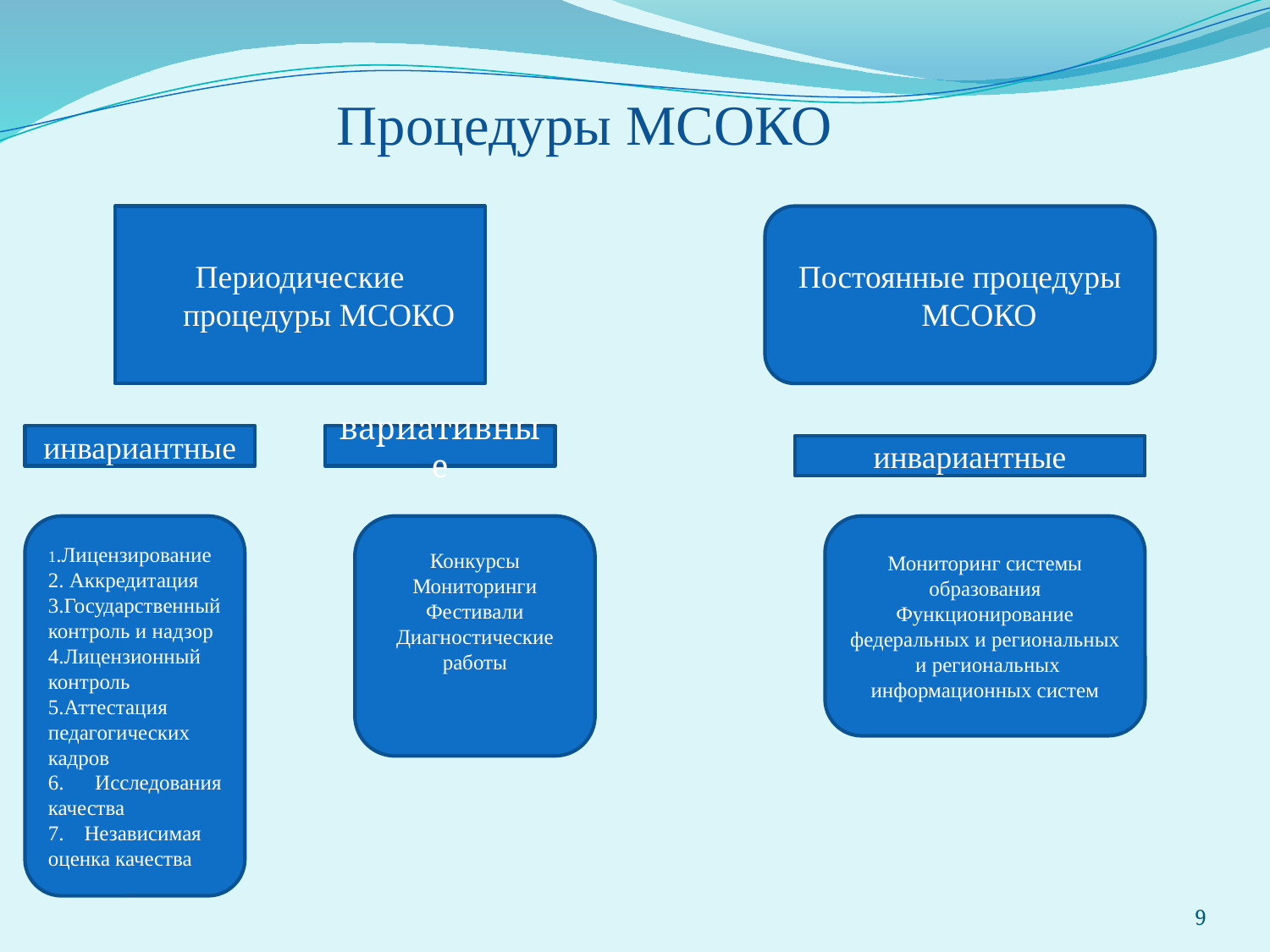

# Процедуры МСОКО
Периодические процедуры МСОКО
Постоянные процедуры МСОКО
инвариантные
вариативные
инвариантные
1.Лицензирование
2. Аккредитация
3.Государственный контроль и надзор
4.Лицензионный контроль
5.Аттестация педагогических кадров
6. Исследования качества
7. Независимая  оценка качества
Конкурсы
Мониторинги
Фестивали
Диагностические работы

Мониторинг системы образования
Функционирование федеральных и региональных  и региональных информационных систем
9